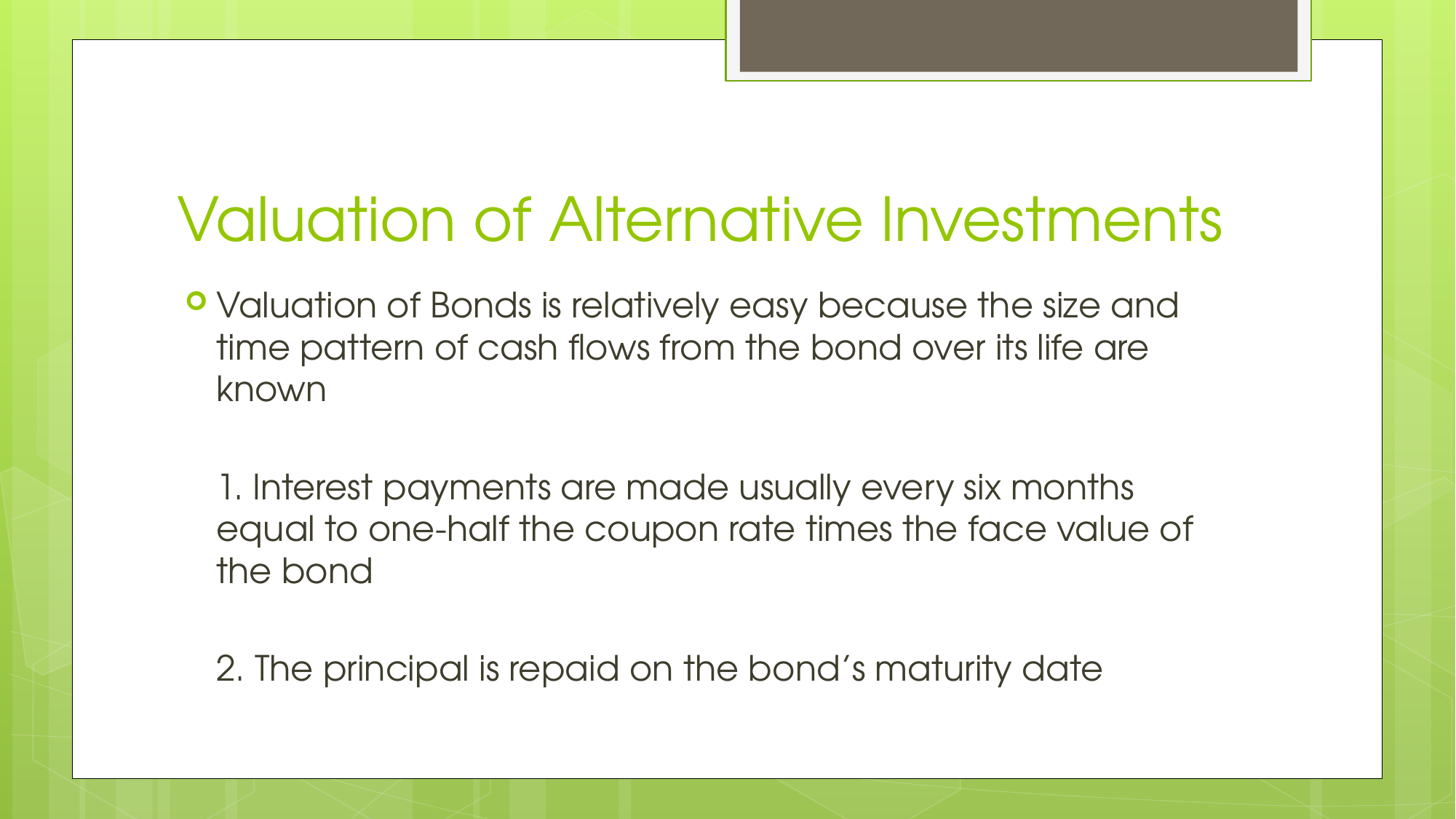

# Valuation of Alternative Investments
Valuation of Bonds is relatively easy because the size and time pattern of cash flows from the bond over its life are known

	1. Interest payments are made usually every six months equal to one-half the coupon rate times the face value of the bond

	2. The principal is repaid on the bond’s maturity date